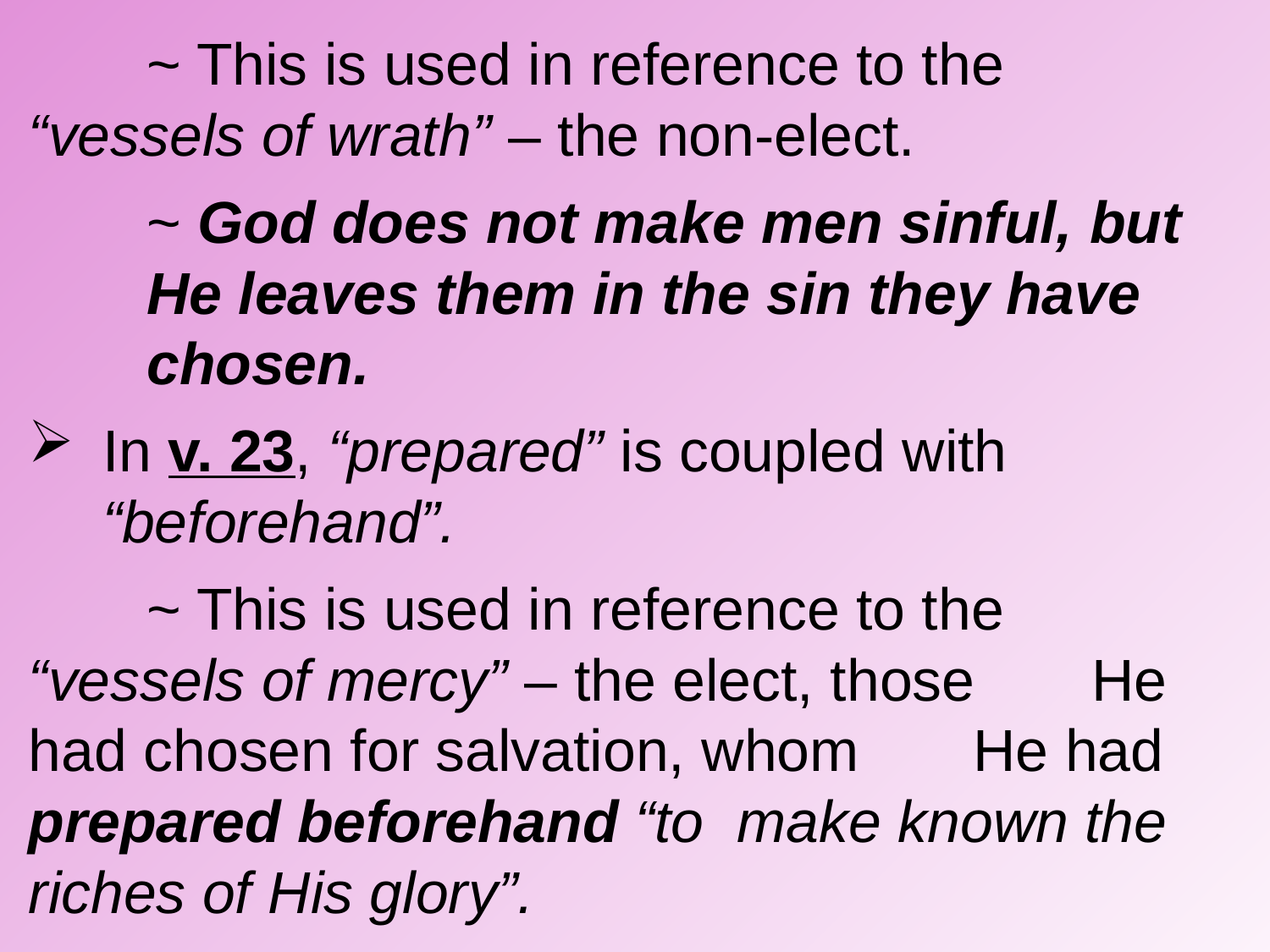

~ This is used in reference to the 						“vessels of wrath” – the non-elect.
		~ God does not make men sinful, but 					He leaves them in the sin they have 					chosen.
In v. 23, “prepared” is coupled with “beforehand”.
		~ This is used in reference to the 						“vessels of mercy” – the elect, those 					He had chosen for salvation, whom 					He had prepared beforehand “to 						make known the riches of His glory”.